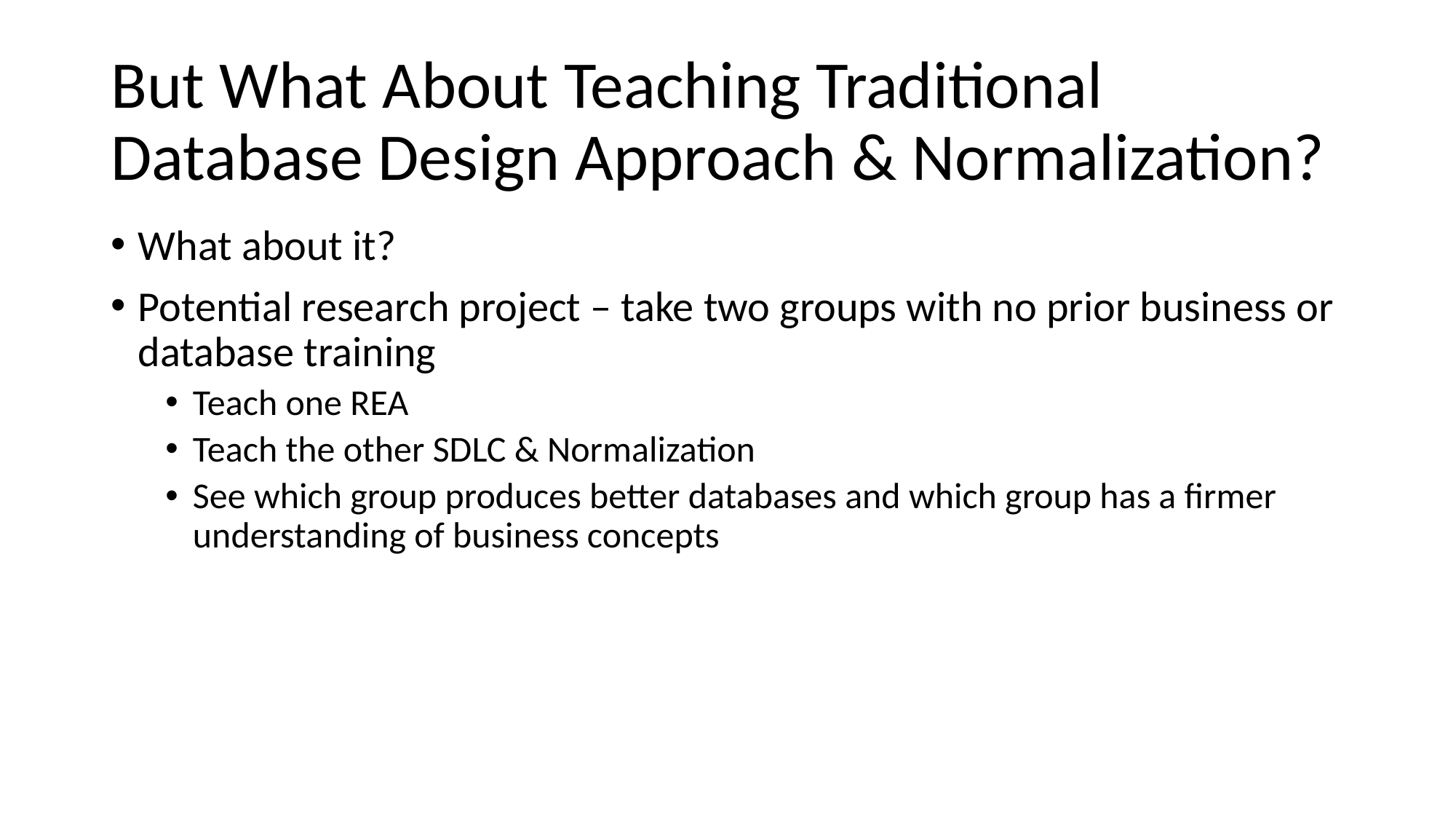

# But What About Teaching Traditional Database Design Approach & Normalization?
What about it?
Potential research project – take two groups with no prior business or database training
Teach one REA
Teach the other SDLC & Normalization
See which group produces better databases and which group has a firmer understanding of business concepts